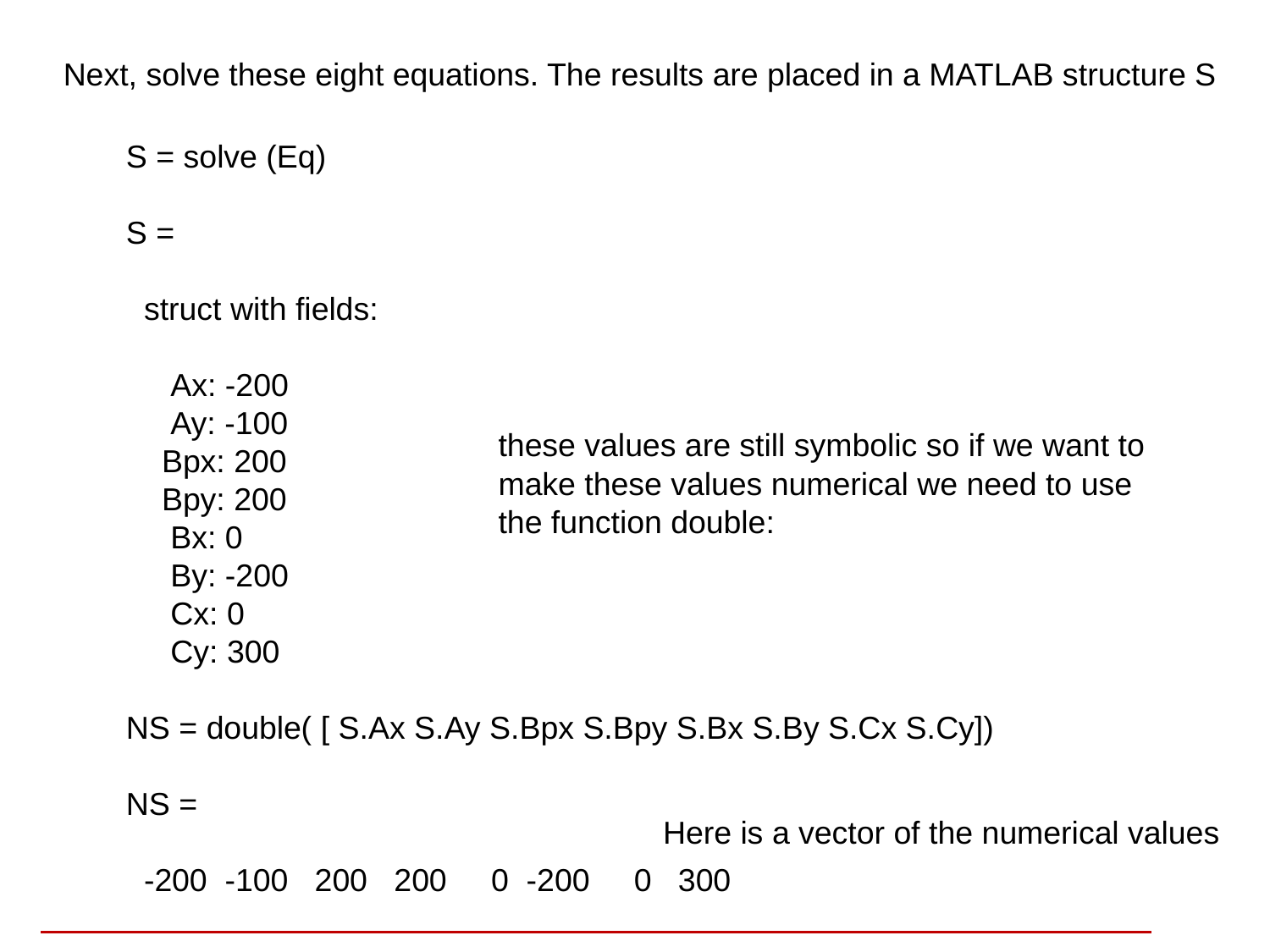

Next, solve these eight equations. The results are placed in a MATLAB structure S
S = solve (Eq)

S =

  struct with fields:

     Ax: -200
     Ay: -100
    Bpx: 200
    Bpy: 200
     Bx: 0
     By: -200
     Cx: 0
     Cy: 300

NS = double( [ S.Ax S.Ay S.Bpx S.Bpy S.Bx S.By S.Cx S.Cy])

NS =

  -200  -100   200   200     0  -200     0   300
these values are still symbolic so if we want to make these values numerical we need to use the function double:
Here is a vector of the numerical values